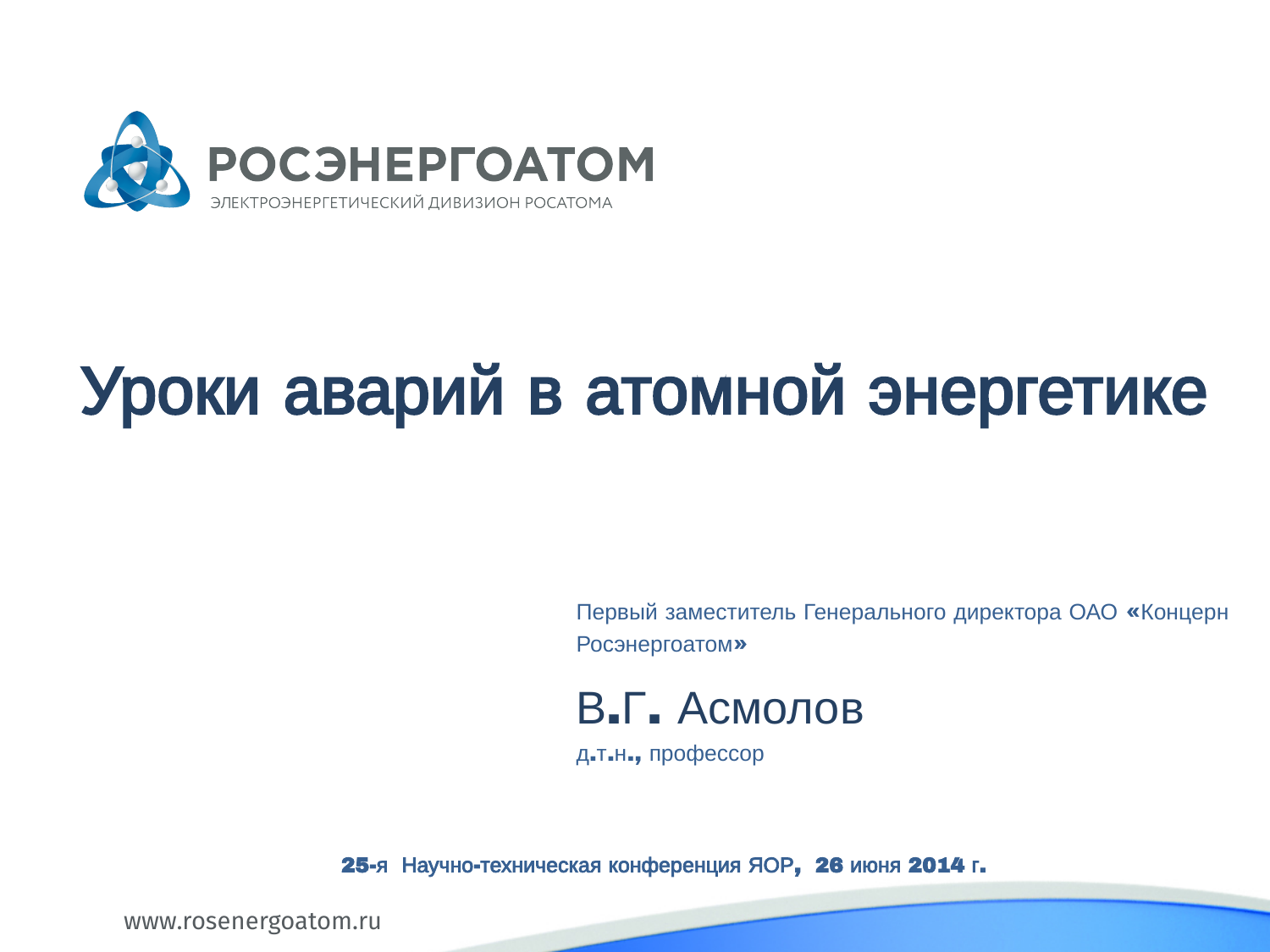

Уроки аварий в атомной энергетике
Первый заместитель Генерального директора ОАО «Концерн Росэнергоатом»
В.Г. Асмолов
д.т.н., профессор
25-я  Научно-техническая конференция ЯОР,  26 июня 2014 г.